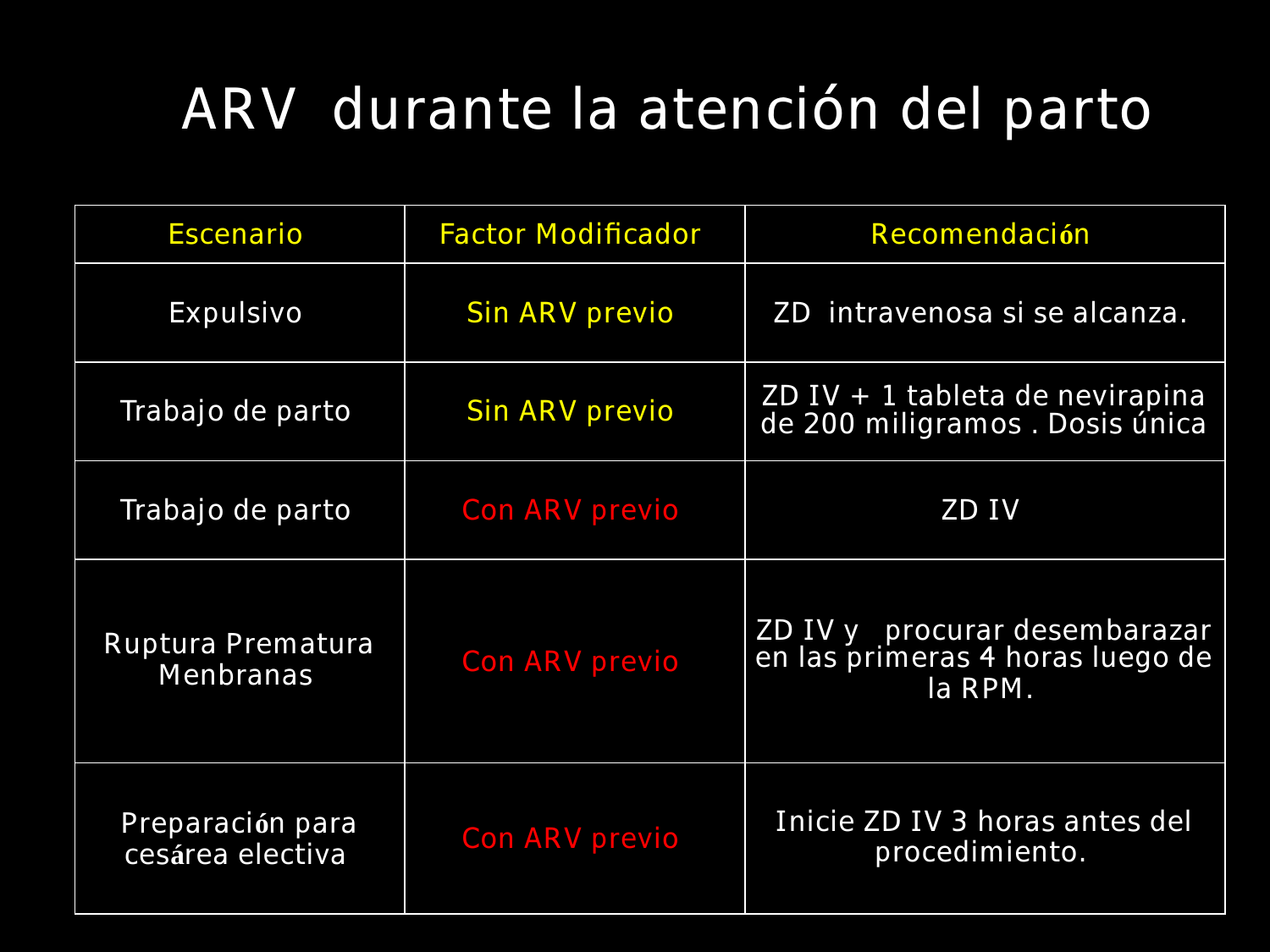

# ARV  durante la atención del parto
|  |  |  |
| --- | --- | --- |
| Escenario | Factor Modificador | Recomendación |
| Expulsivo | Sin ARV previo | ZD intravenosa si se alcanza. |
| Trabajo de parto | Sin ARV previo | ZD IV + 1 tableta de nevirapina de 200 miligramos . Dosis única |
| Trabajo de parto | Con ARV previo | ZD IV |
| Ruptura Prematura Menbranas | Con ARV previo | ZD IV y procurar desembarazar en las primeras 4 horas luego de la RPM. |
| Preparación para cesárea electiva | Con ARV previo | Inicie ZD IV 3 horas antes del procedimiento. |